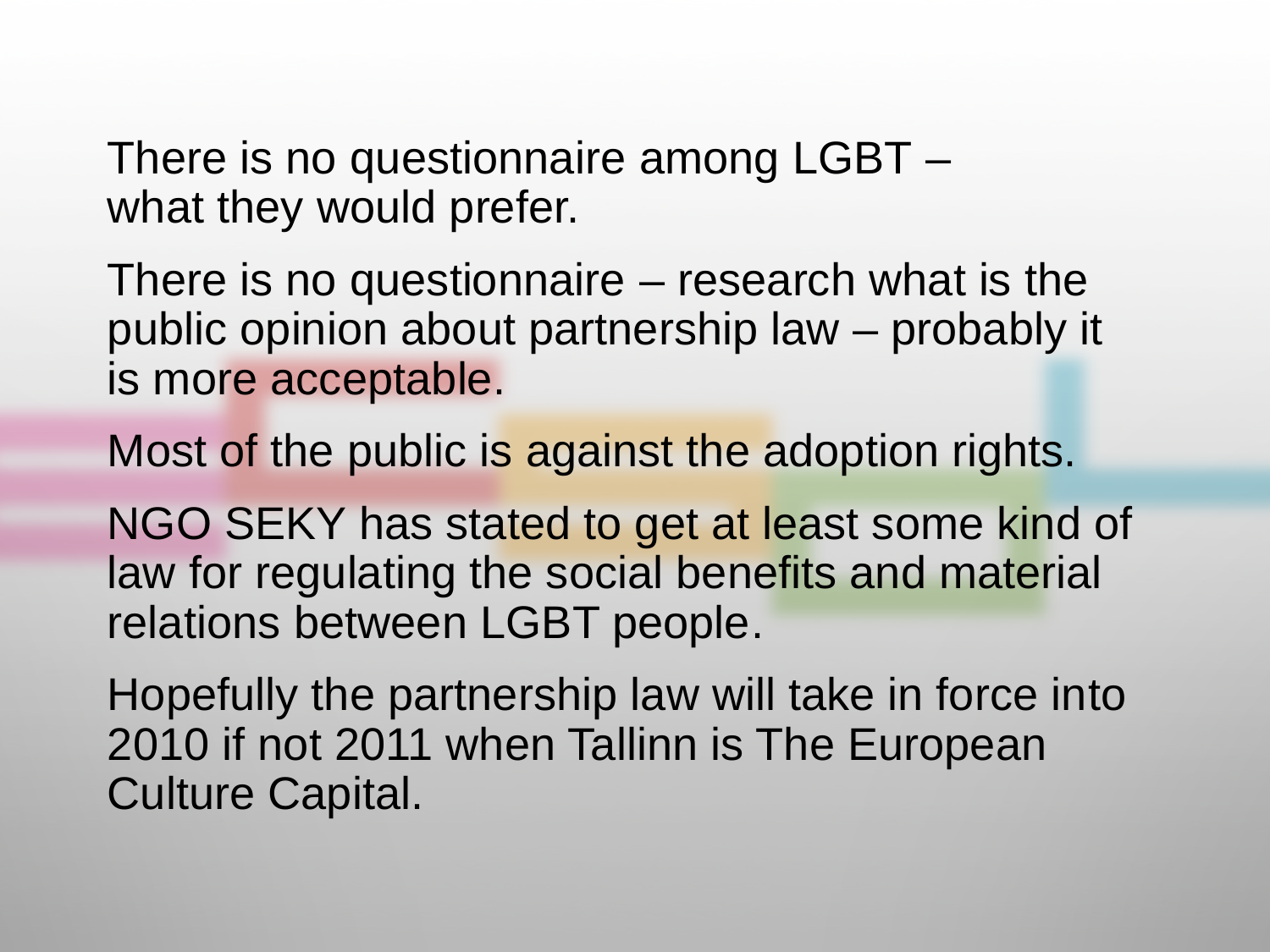

There is no questionnaire among LGBT –
what they would prefer.
There is no questionnaire – research what is the public opinion about partnership law – probably it is more acceptable.
Most of the public is against the adoption rights.
NGO SEKY has stated to get at least some kind of law for regulating the social benefits and material relations between LGBT people.
Hopefully the partnership law will take in force into 2010 if not 2011 when Tallinn is The European Culture Capital.